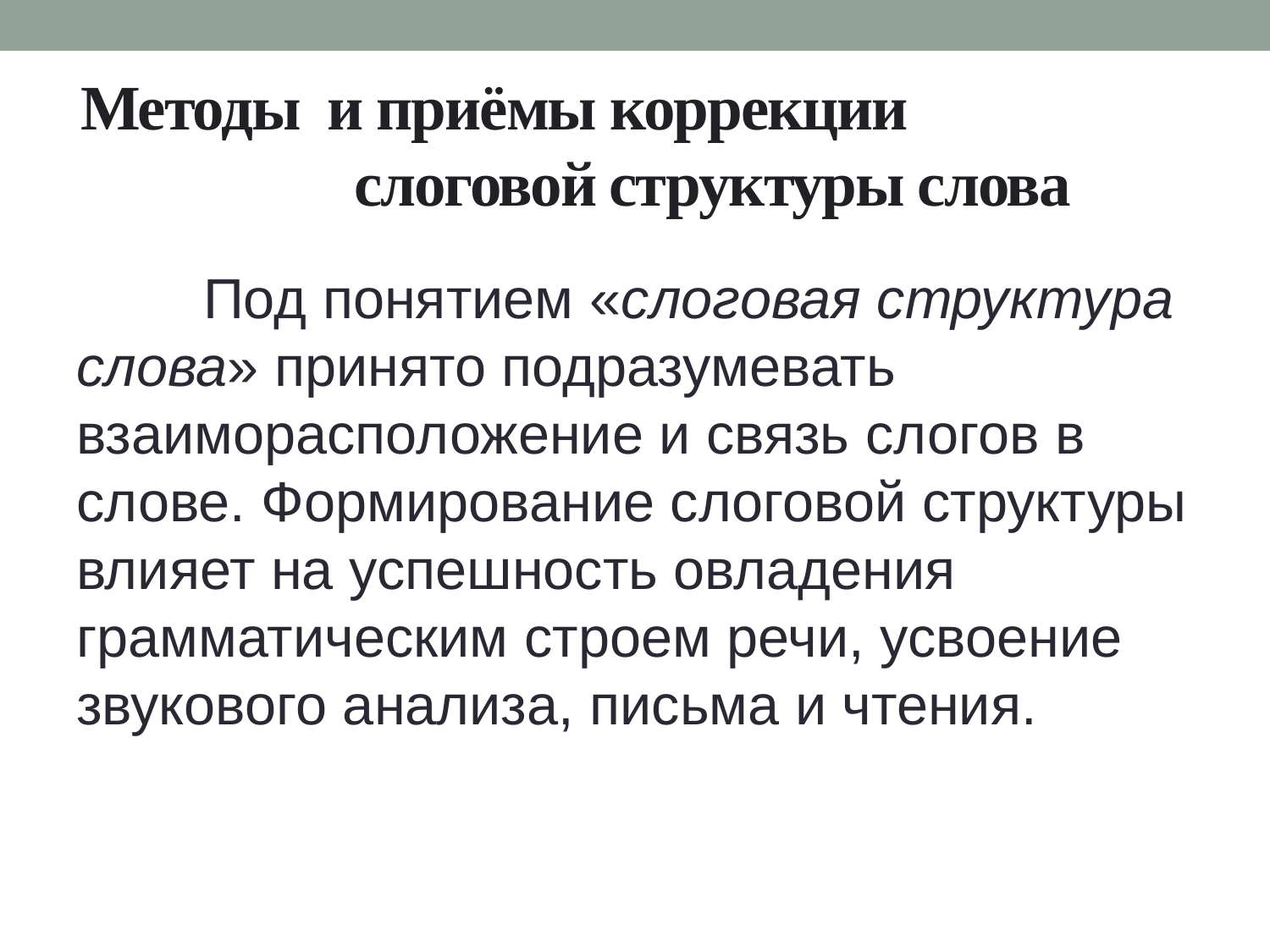

# Методы  и приёмы коррекции                                слоговой структуры слова
	Под понятием «слоговая структура слова» принято подразумевать взаиморасположение и связь слогов в слове. Формирование слоговой структуры влияет на успешность овладения грамматическим строем речи, усвоение звукового анализа, письма и чтения.